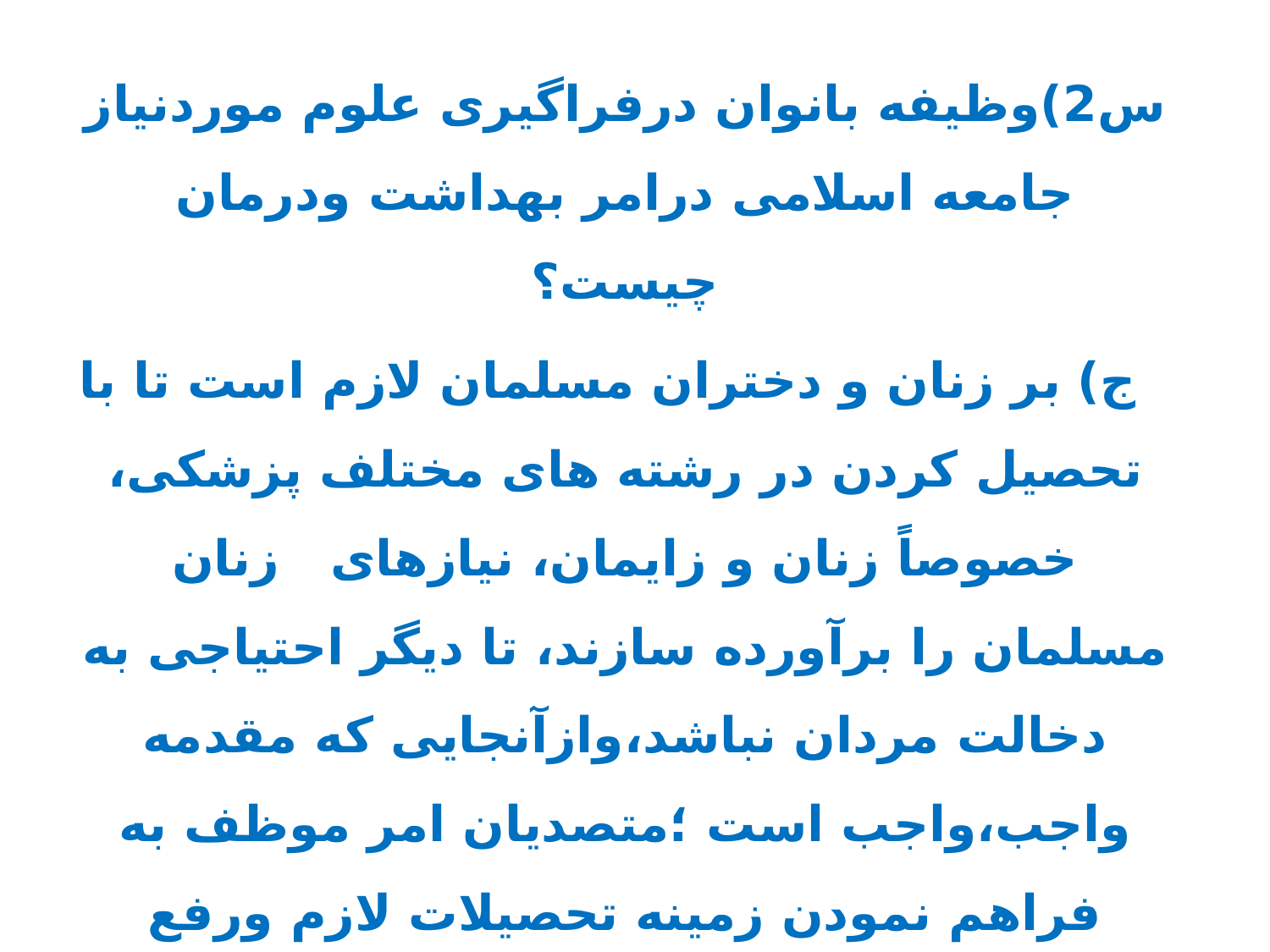

س2)وظیفه بانوان درفراگیری علوم موردنیاز جامعه اسلامی درامر بهداشت ودرمان چیست؟
  ج) بر زنان و دختران مسلمان لازم است تا با تحصيل كردن در رشته هاى مختلف پزشكى، خصوصاً زنان و زايمان، نيازهاى   زنان مسلمان را برآورده سازند، تا ديگر احتياجى به دخالت مردان نباشد،وازآنجایی که مقدمه واجب،واجب است ؛متصدیان امر موظف به فراهم نمودن زمینه تحصیلات لازم ورفع موانع دراین مهم هستند وطبعا کوتاهی وسهل انگاری درمقدمه واجب که منجر به ترک واجب شود، جایزنیست.